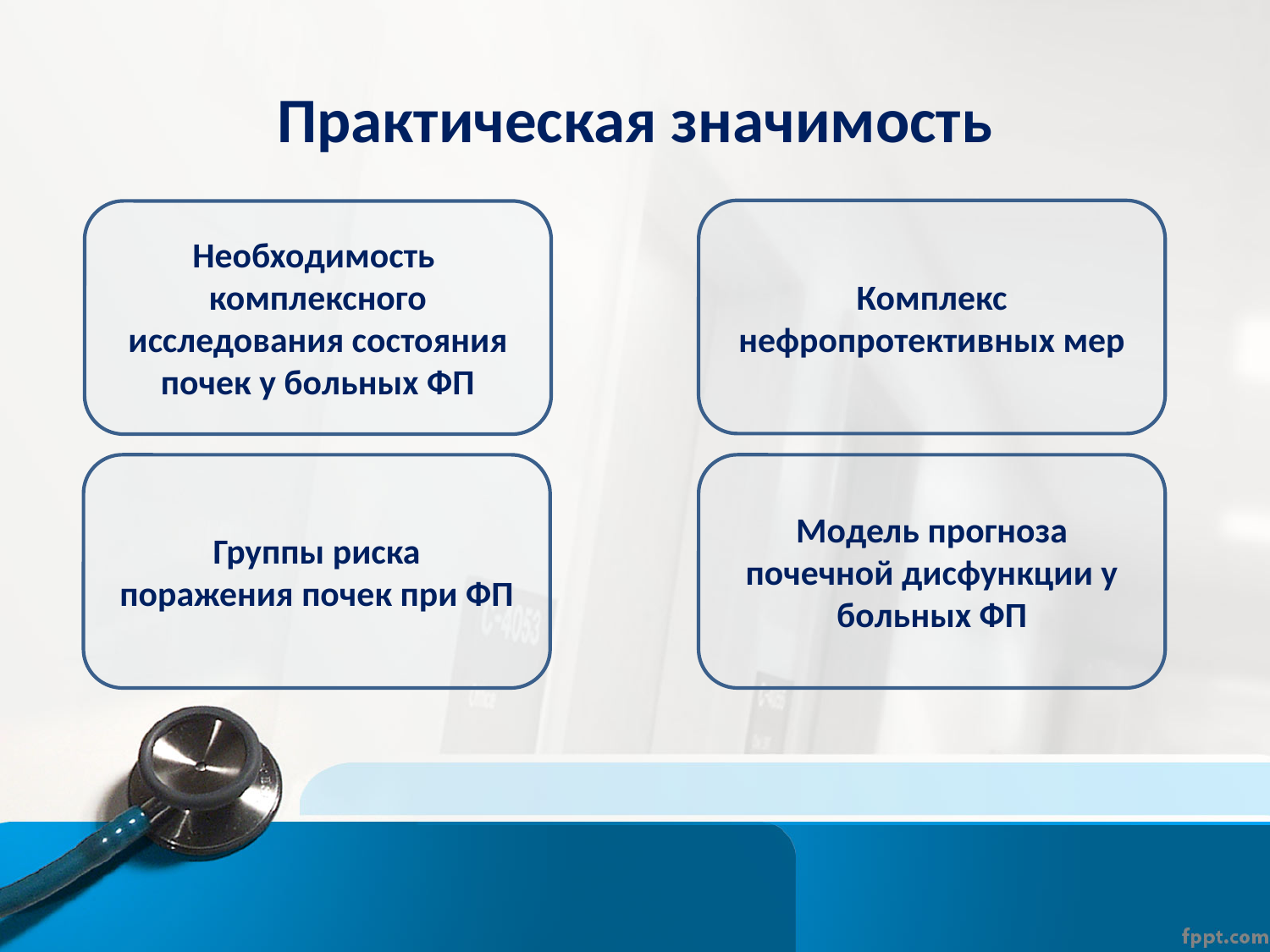

# Практическая значимость
Комплекс
нефропротективных мер
Необходимость
комплексного исследования состояния почек у больных ФП
Группы риска
поражения почек при ФП
Модель прогноза почечной дисфункции у больных ФП